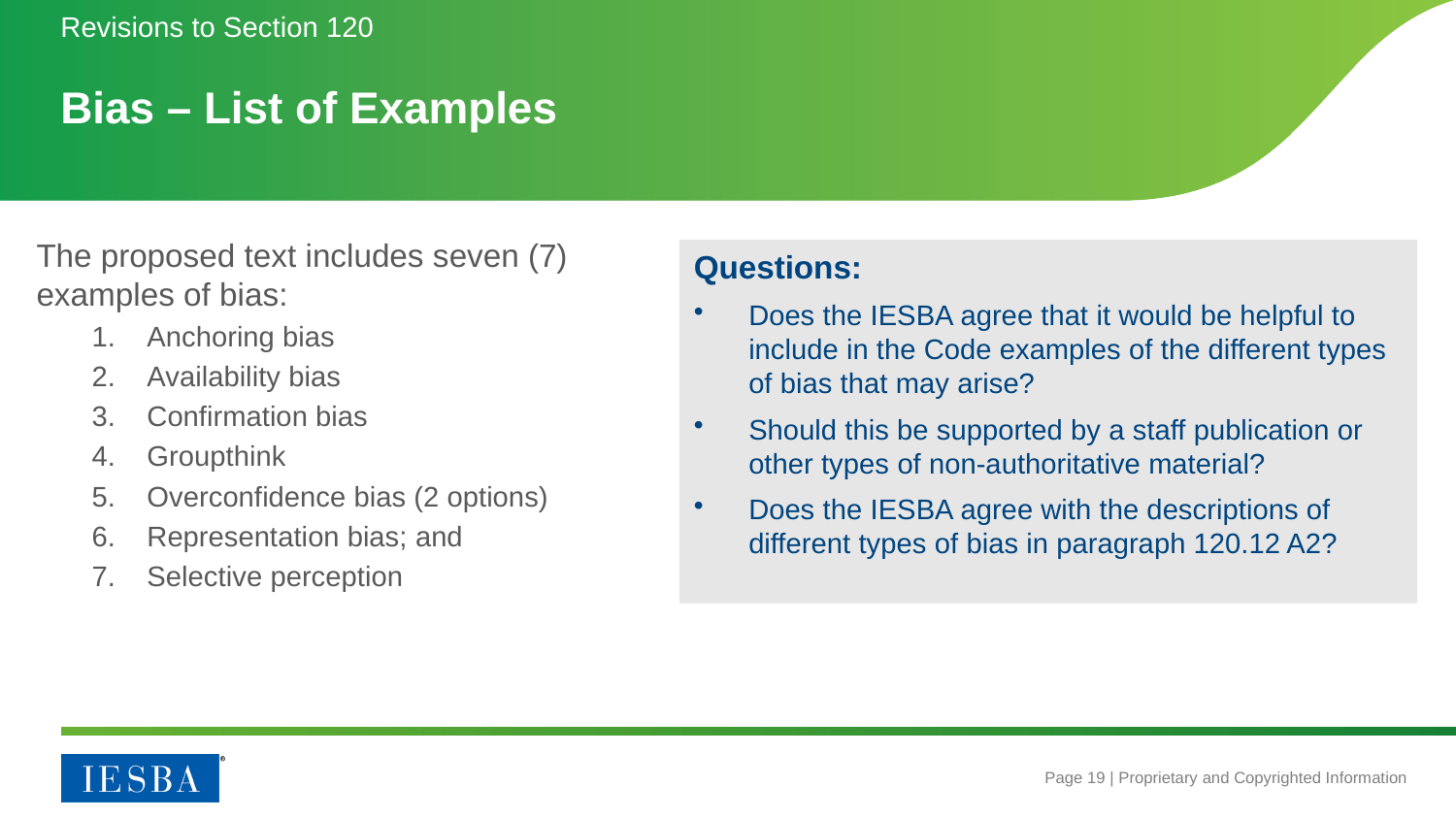

Revisions to Section 120
# Bias – List of Examples
The proposed text includes seven (7) examples of bias:
Anchoring bias
Availability bias
Confirmation bias
Groupthink
Overconfidence bias (2 options)
Representation bias; and
Selective perception

Questions:
Does the IESBA agree that it would be helpful to include in the Code examples of the different types of bias that may arise?
Should this be supported by a staff publication or other types of non-authoritative material?
Does the IESBA agree with the descriptions of different types of bias in paragraph 120.12 A2?